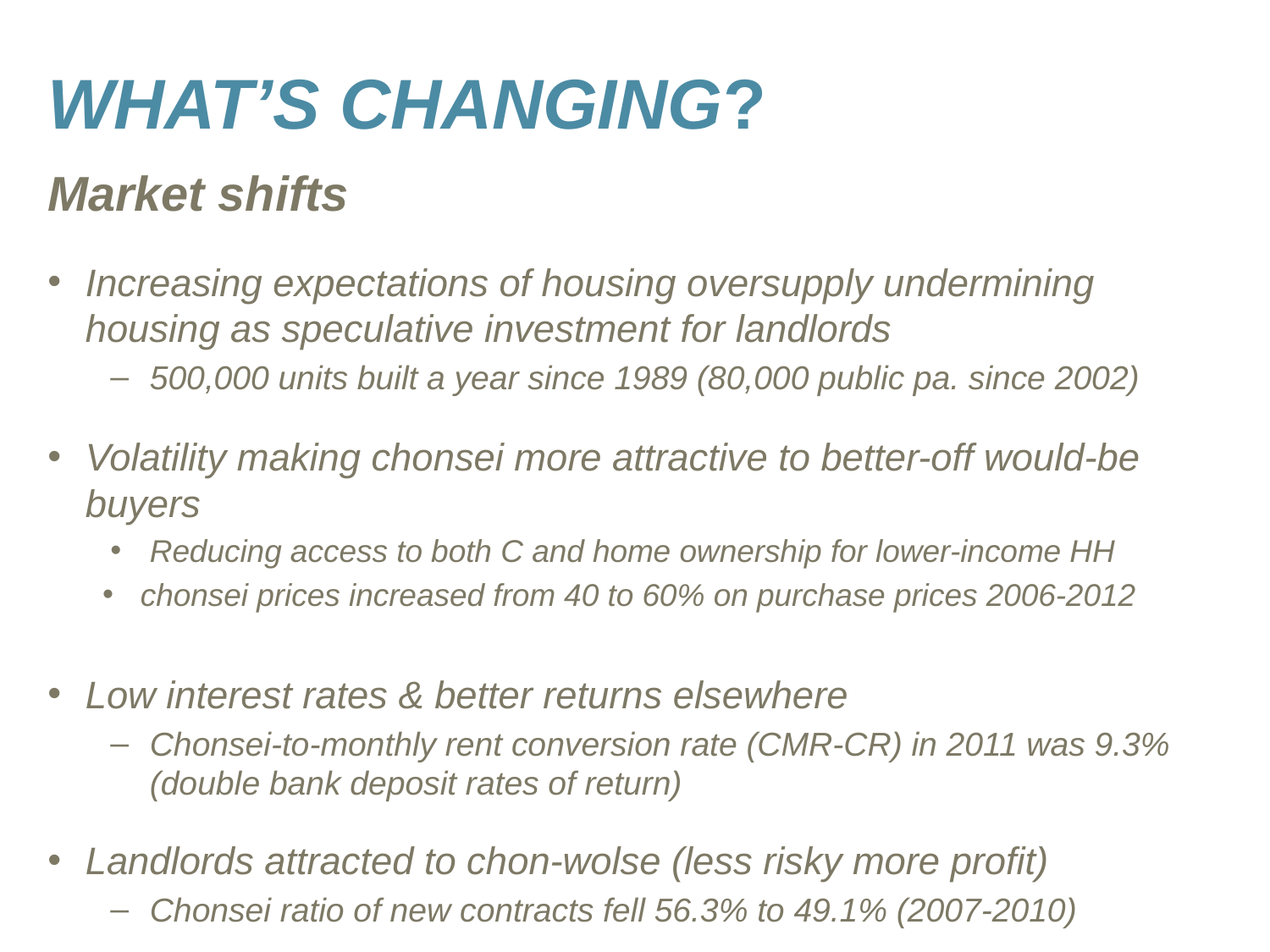

What’s changing?
Market shifts

Increasing expectations of housing oversupply undermining housing as speculative investment for landlords
500,000 units built a year since 1989 (80,000 public pa. since 2002)

Volatility making chonsei more attractive to better-off would-be buyers
Reducing access to both C and home ownership for lower-income HH
chonsei prices increased from 40 to 60% on purchase prices 2006-2012

Low interest rates & better returns elsewhere
Chonsei-to-monthly rent conversion rate (CMR-CR) in 2011 was 9.3% (double bank deposit rates of return)

Landlords attracted to chon-wolse (less risky more profit)
Chonsei ratio of new contracts fell 56.3% to 49.1% (2007-2010)